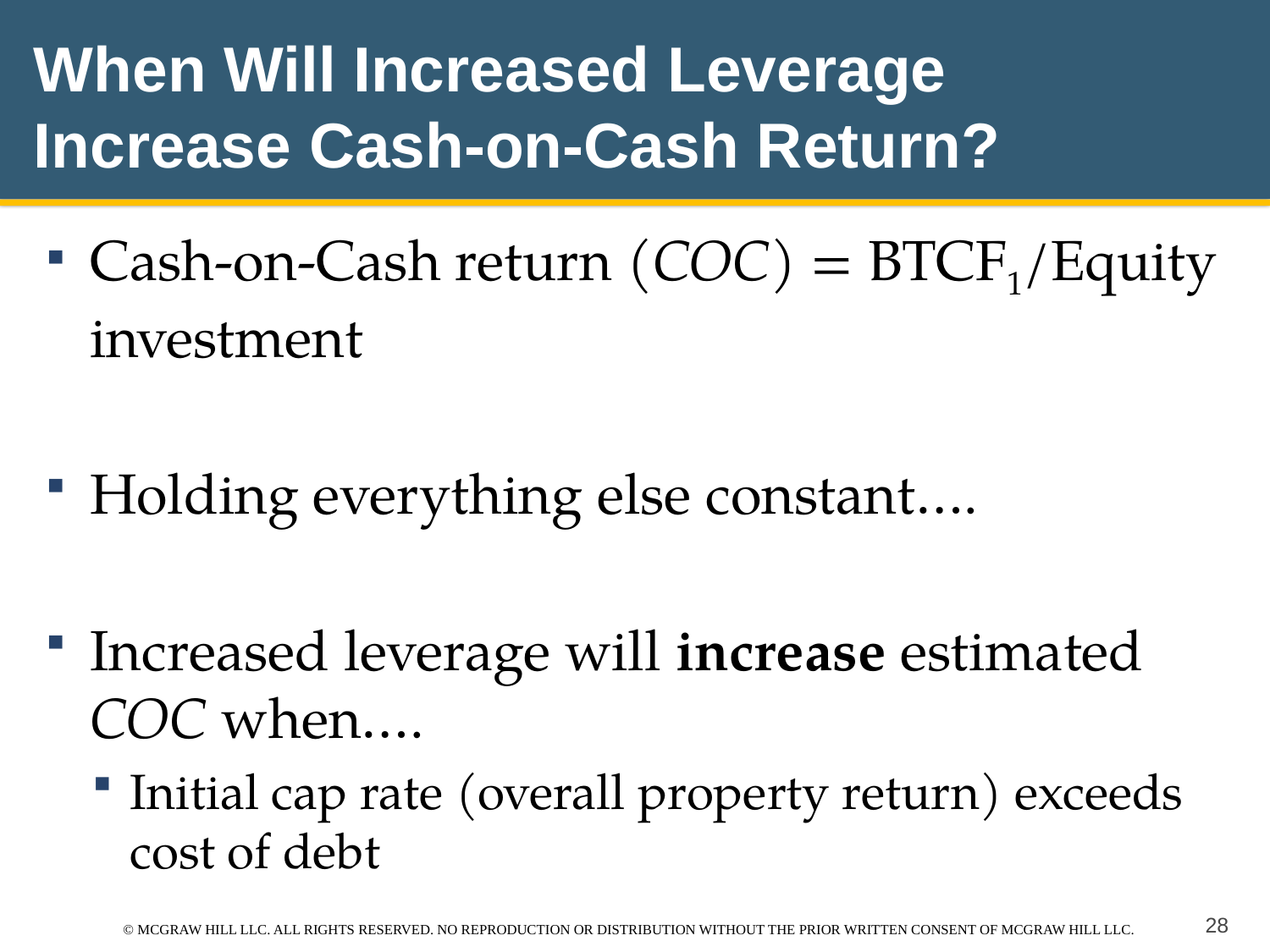

# When Will Increased Leverage Increase Cash-on-Cash Return?
Cash-on-Cash return (COC) = BTCF1/Equity investment

Holding everything else constant….

Increased leverage will increase estimated COC when….
Initial cap rate (overall property return) exceeds cost of debt

© MCGRAW HILL LLC. ALL RIGHTS RESERVED. NO REPRODUCTION OR DISTRIBUTION WITHOUT THE PRIOR WRITTEN CONSENT OF MCGRAW HILL LLC.
28